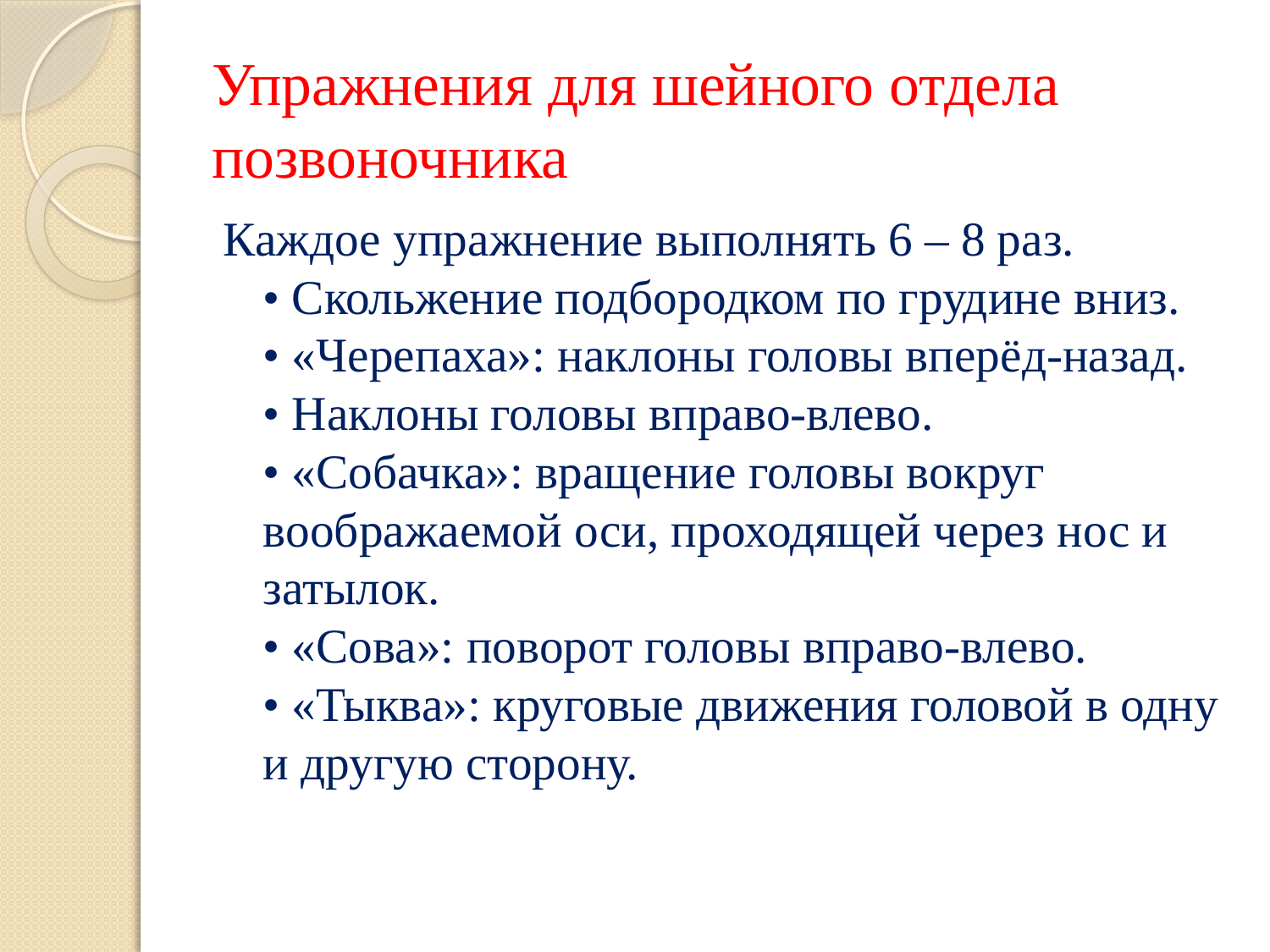

# Упражнения для шейного отдела позвоночника
Каждое упражнение выполнять 6 – 8 раз.
• Скольжение подбородком по грудине вниз.
• «Черепаха»: наклоны головы вперёд-назад.
• Наклоны головы вправо-влево.
• «Собачка»: вращение головы вокруг воображаемой оси, проходящей через нос и затылок.
• «Сова»: поворот головы вправо-влево.
• «Тыква»: круговые движения головой в одну и другую сторону.